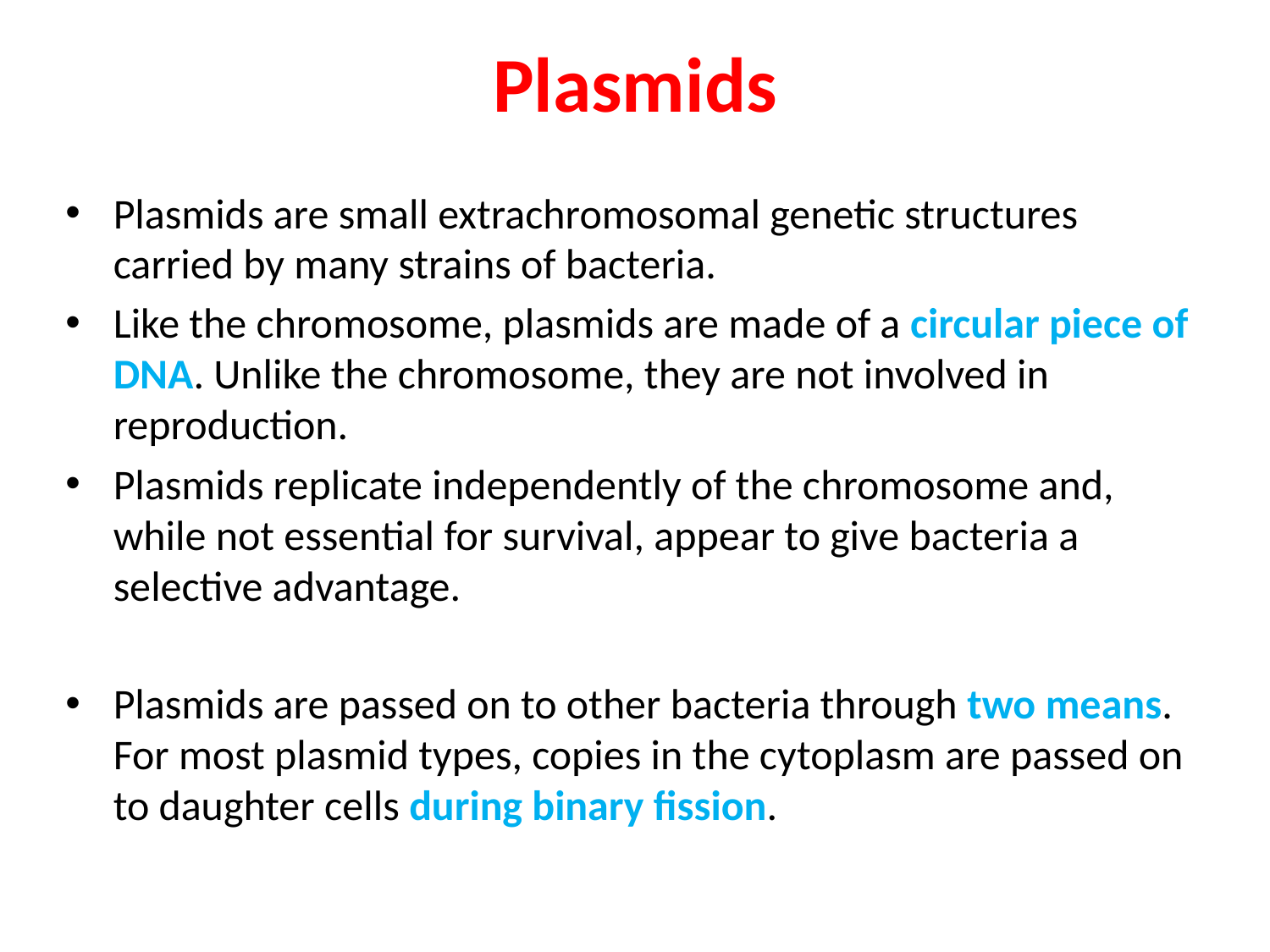

# Plasmids
Plasmids are small extrachromosomal genetic structures carried by many strains of bacteria.
Like the chromosome, plasmids are made of a circular piece of DNA. Unlike the chromosome, they are not involved in reproduction.
Plasmids replicate independently of the chromosome and, while not essential for survival, appear to give bacteria a selective advantage.

Plasmids are passed on to other bacteria through two means. For most plasmid types, copies in the cytoplasm are passed on to daughter cells during binary fission.